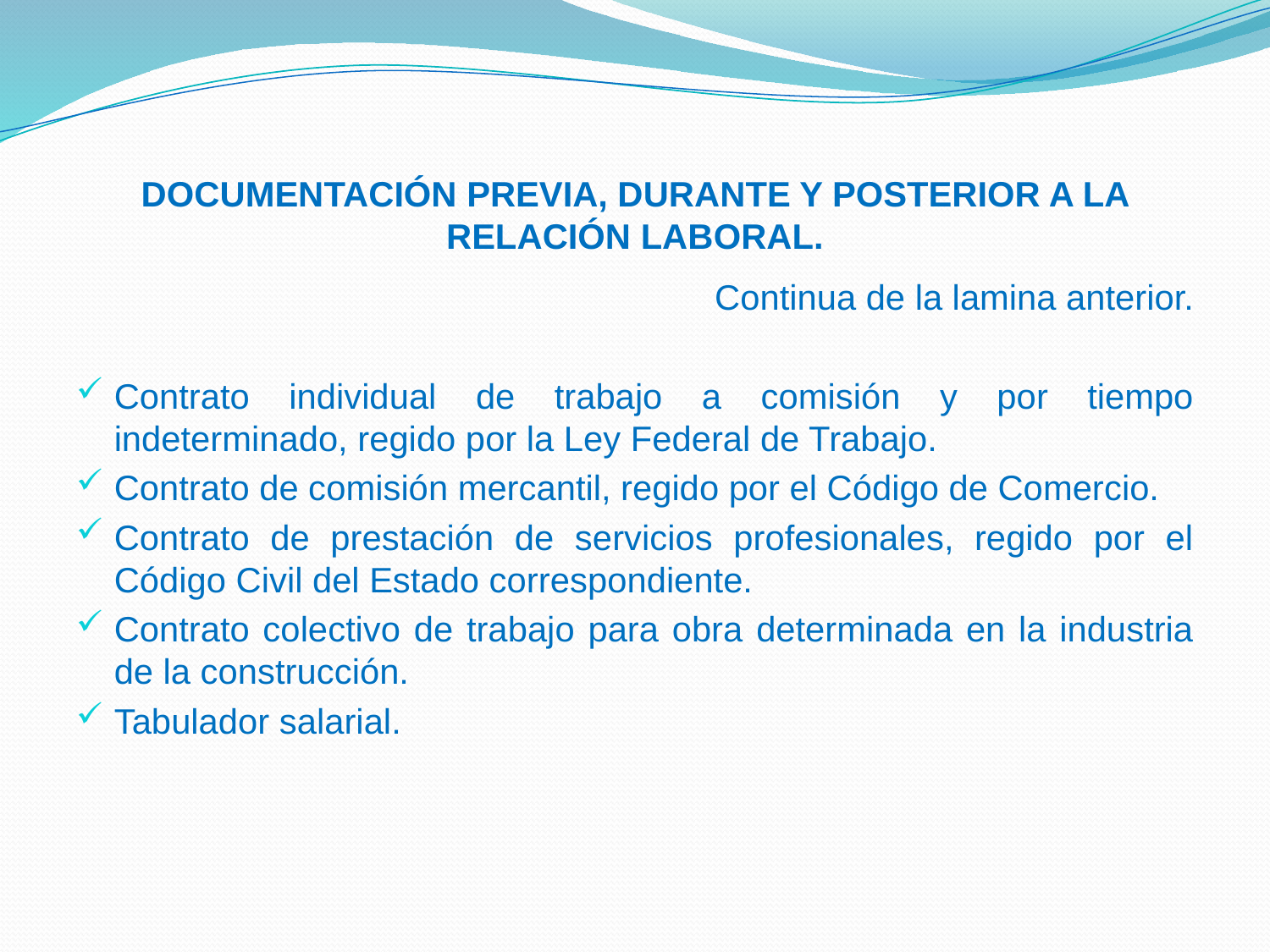

# DOCUMENTACIÓN PREVIA, DURANTE Y POSTERIOR A LA RELACIÓN LABORAL.
Continua de la lamina anterior.

Contrato individual de trabajo a comisión y por tiempo indeterminado, regido por la Ley Federal de Trabajo.
Contrato de comisión mercantil, regido por el Código de Comercio.
Contrato de prestación de servicios profesionales, regido por el Código Civil del Estado correspondiente.
Contrato colectivo de trabajo para obra determinada en la industria de la construcción.
Tabulador salarial.